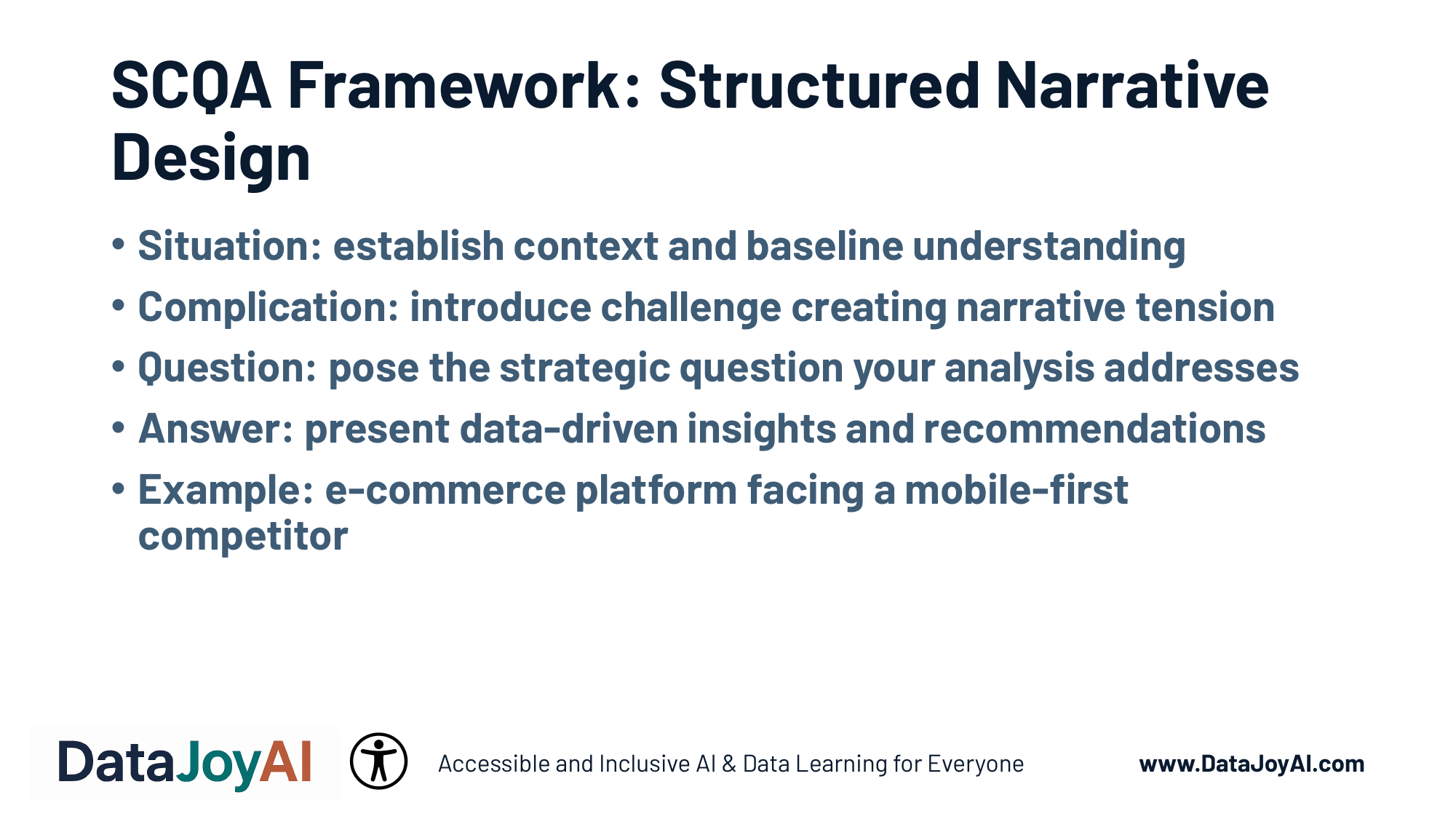

# SCQA Framework: Structured Narrative Design
Situation: establish context and baseline understanding
Complication: introduce challenge creating narrative tension
Question: pose the strategic question your analysis addresses
Answer: present data-driven insights and recommendations
Example: e-commerce platform facing a mobile-first competitor